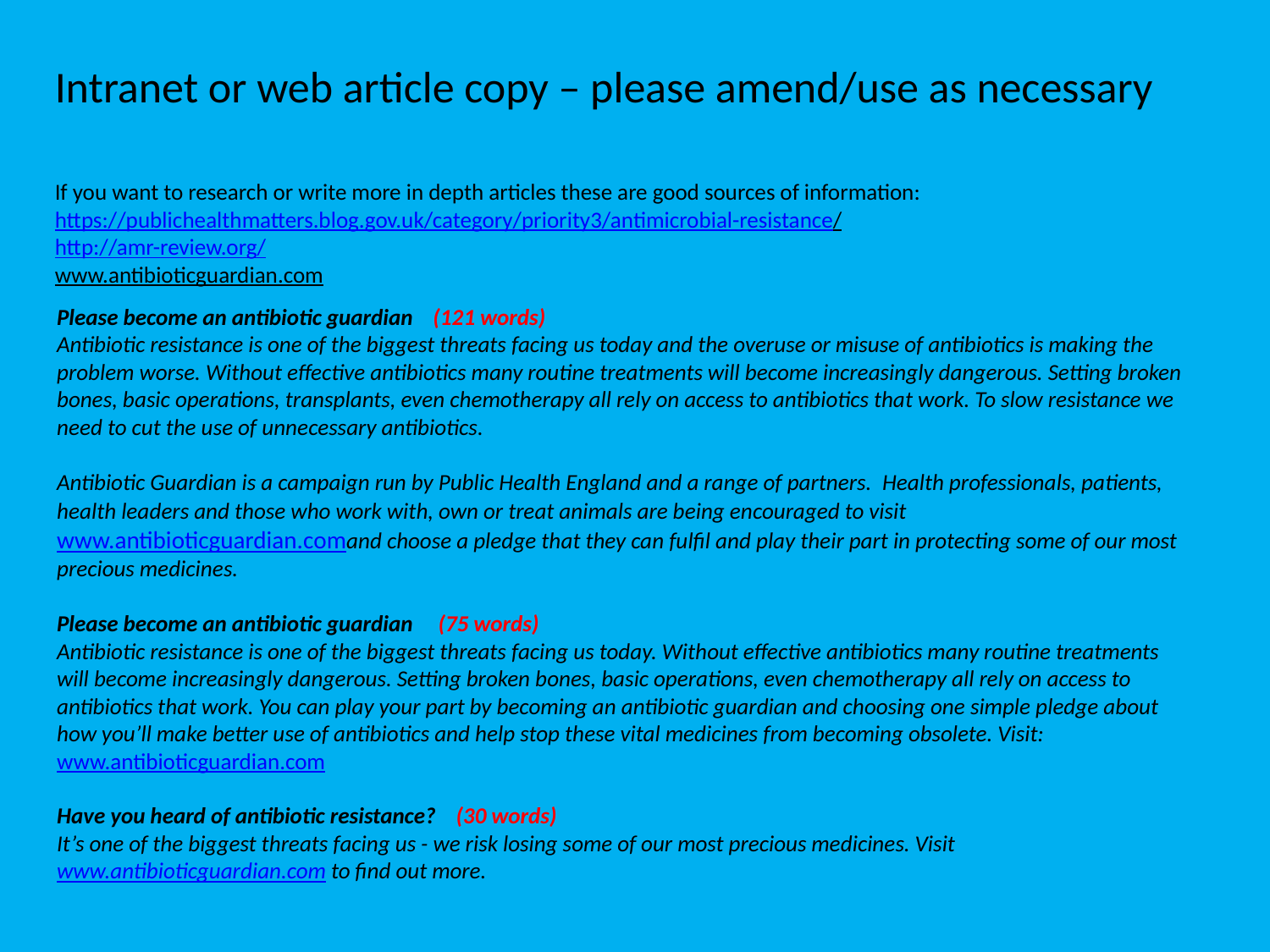

Intranet or web article copy – please amend/use as necessary

If you want to research or write more in depth articles these are good sources of information:
https://publichealthmatters.blog.gov.uk/category/priority3/antimicrobial-resistance/
http://amr-review.org/
www.antibioticguardian.com
Please become an antibiotic guardian    (121 words)
Antibiotic resistance is one of the biggest threats facing us today and the overuse or misuse of antibiotics is making the problem worse. Without effective antibiotics many routine treatments will become increasingly dangerous. Setting broken bones, basic operations, transplants, even chemotherapy all rely on access to antibiotics that work. To slow resistance we need to cut the use of unnecessary antibiotics.

Antibiotic Guardian is a campaign run by Public Health England and a range of partners.  Health professionals, patients, health leaders and those who work with, own or treat animals are being encouraged to visit  www.antibioticguardian.comand choose a pledge that they can fulfil and play their part in protecting some of our most precious medicines.

Please become an antibiotic guardian     (75 words)
Antibiotic resistance is one of the biggest threats facing us today. Without effective antibiotics many routine treatments will become increasingly dangerous. Setting broken bones, basic operations, even chemotherapy all rely on access to antibiotics that work. You can play your part by becoming an antibiotic guardian and choosing one simple pledge about how you’ll make better use of antibiotics and help stop these vital medicines from becoming obsolete. Visit: www.antibioticguardian.com

Have you heard of antibiotic resistance?    (30 words)
It’s one of the biggest threats facing us - we risk losing some of our most precious medicines. Visit www.antibioticguardian.com to find out more.